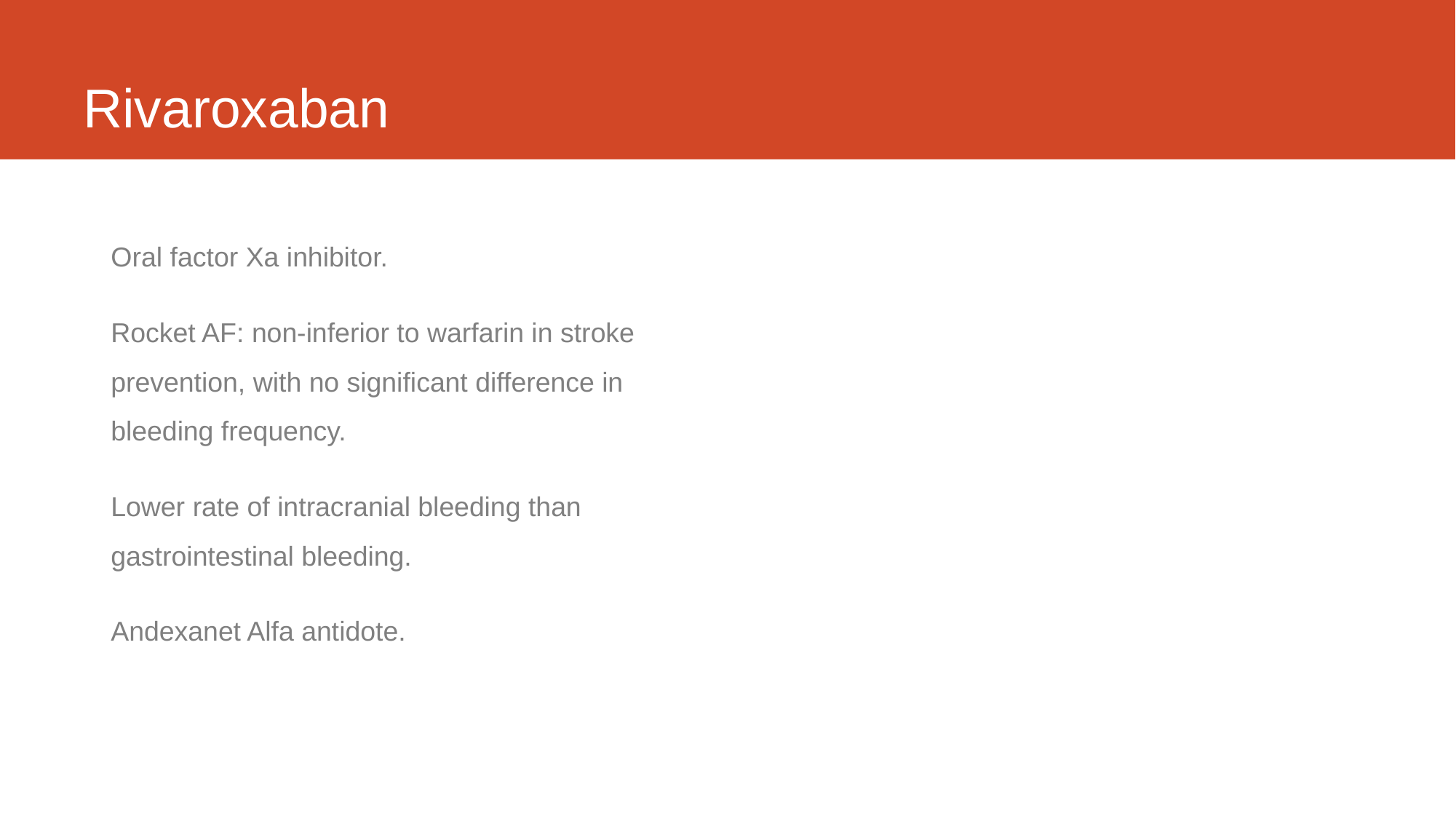

# Rivaroxaban
Oral factor Xa inhibitor.
Rocket AF: non-inferior to warfarin in stroke prevention, with no significant difference in bleeding frequency.
Lower rate of intracranial bleeding than gastrointestinal bleeding.
Andexanet Alfa antidote.